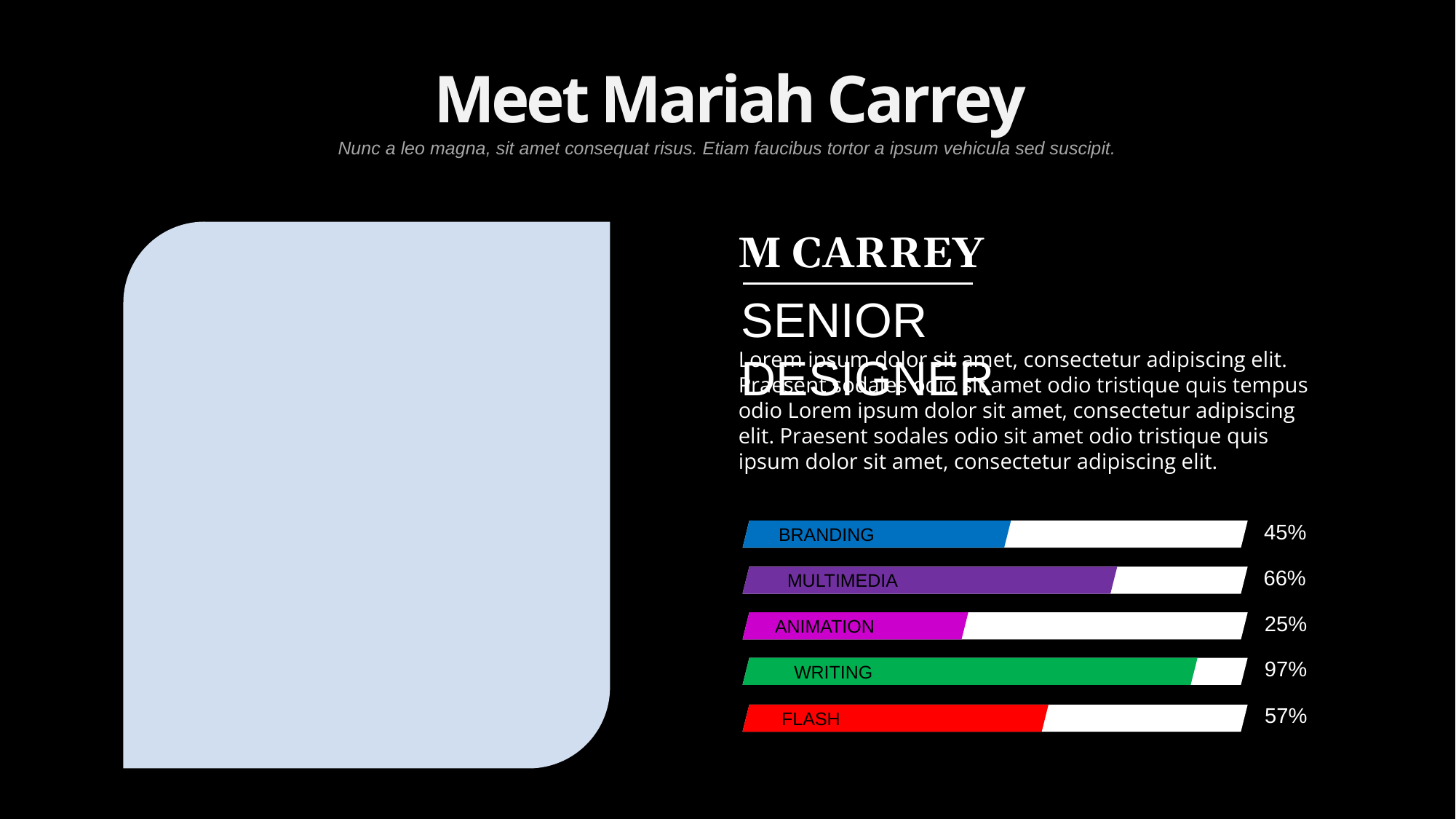

Meet Mariah Carrey
Nunc a leo magna, sit amet consequat risus. Etiam faucibus tortor a ipsum vehicula sed suscipit.
M CARREY

SENIOR DESIGNER
Lorem ipsum dolor sit amet, consectetur adipiscing elit. Praesent sodales odio sit amet odio tristique quis tempus odio Lorem ipsum dolor sit amet, consectetur adipiscing elit. Praesent sodales odio sit amet odio tristique quis ipsum dolor sit amet, consectetur adipiscing elit.
45%

BRANDING
66%

MULTIMEDIA
25%

ANIMATION
97%

WRITING
57%

FLASH